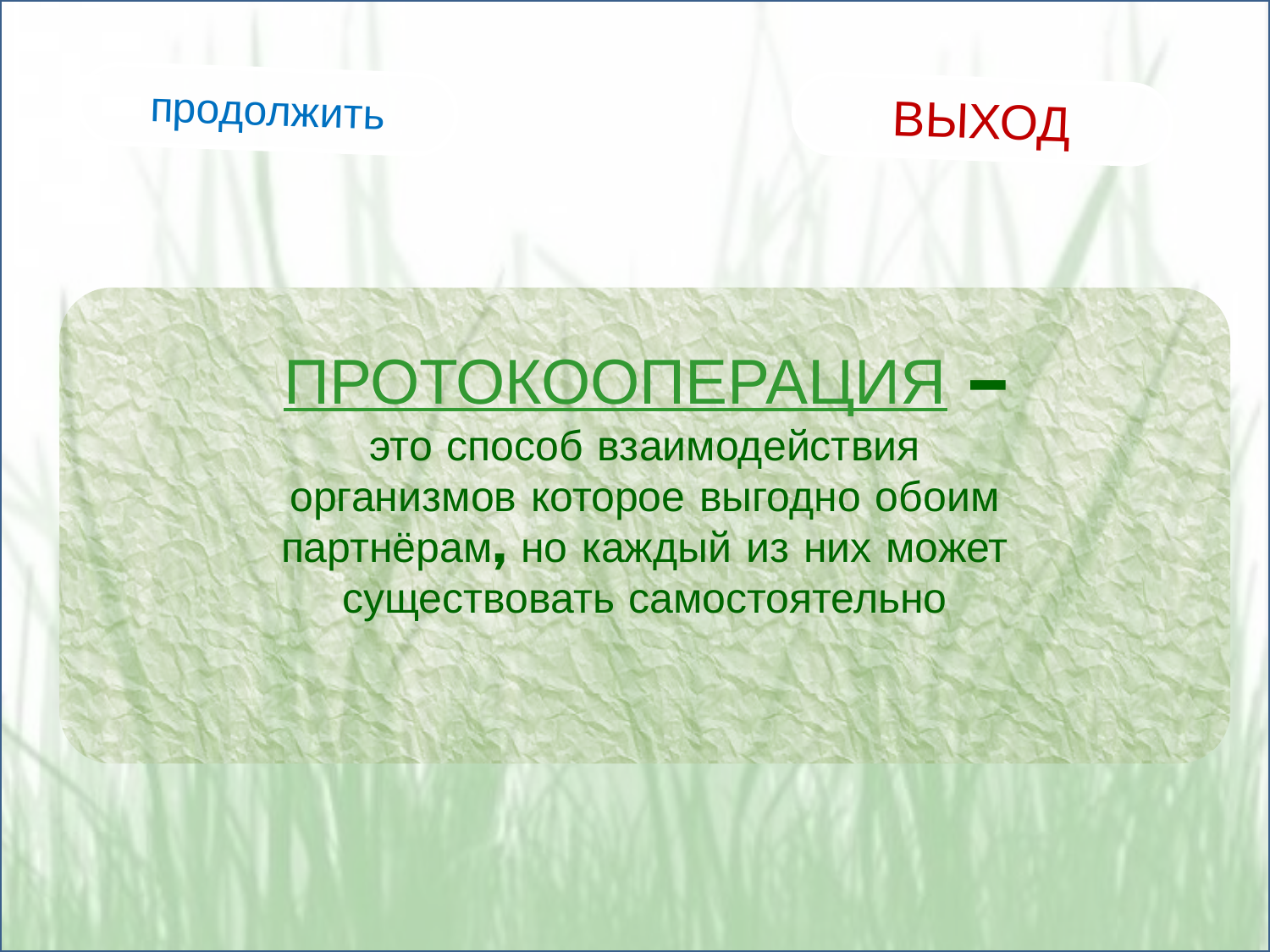

продолжить
ВЫХОД

ПРОТОКООПЕРАЦИЯ – это способ взаимодействия организмов которое выгодно обоим партнёрам, но каждый из них может существовать самостоятельно